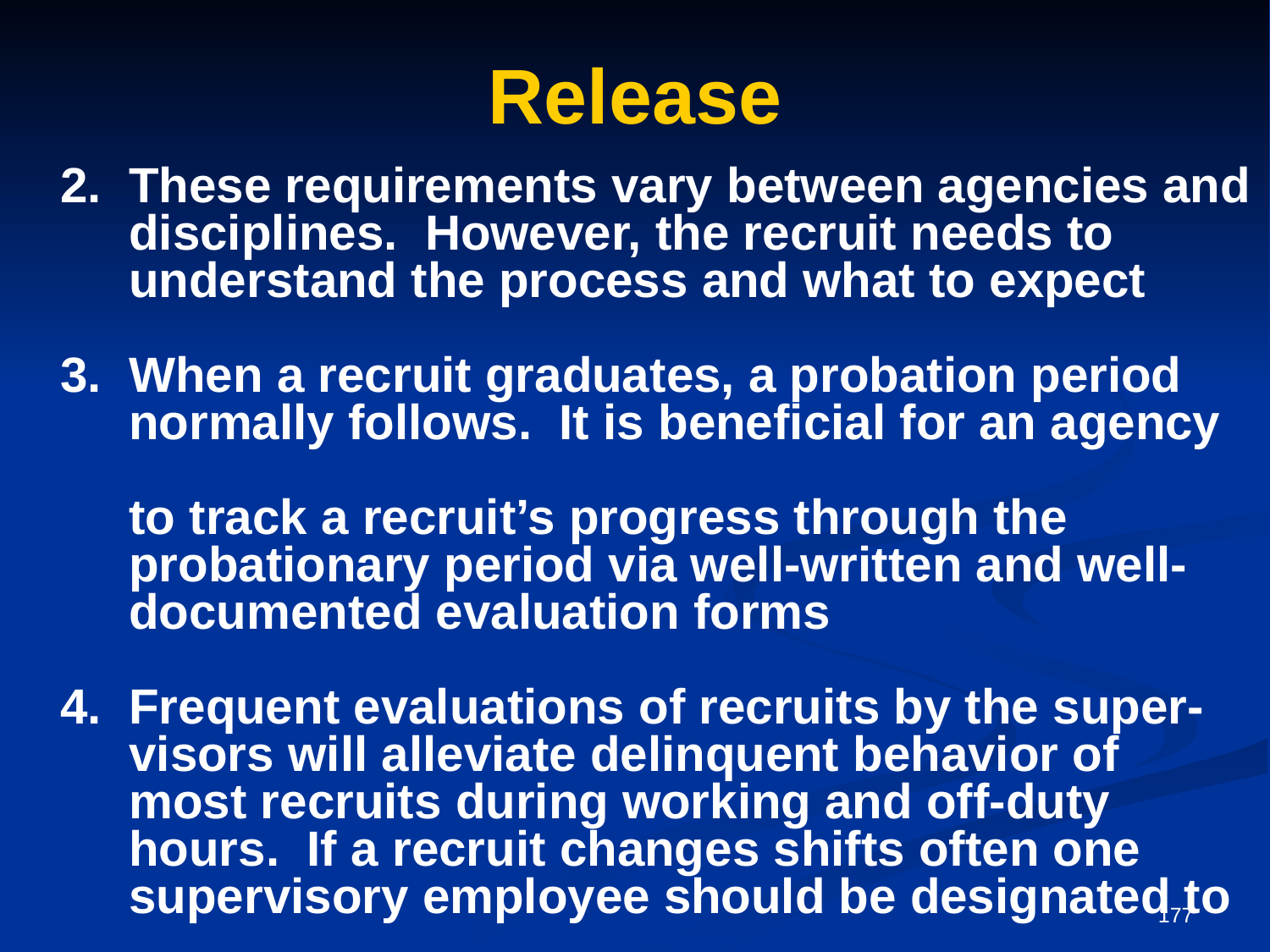

# Release
	2.  These requirements vary between agencies and
	     disciplines.  However, the recruit needs to
	     understand the process and what to expect

	3.  When a recruit graduates, a probation period
	     normally follows.  It is beneficial for an agency
	     to track a recruit’s progress through the
	     probationary period via well-written and well-
	     documented evaluation forms

	4.  Frequent evaluations of recruits by the super-
	     visors will alleviate delinquent behavior of
	     most recruits during working and off-duty
	     hours.  If a recruit changes shifts often one
	     supervisory employee should be designated to
	     track his overall progress by reviewing evals

177